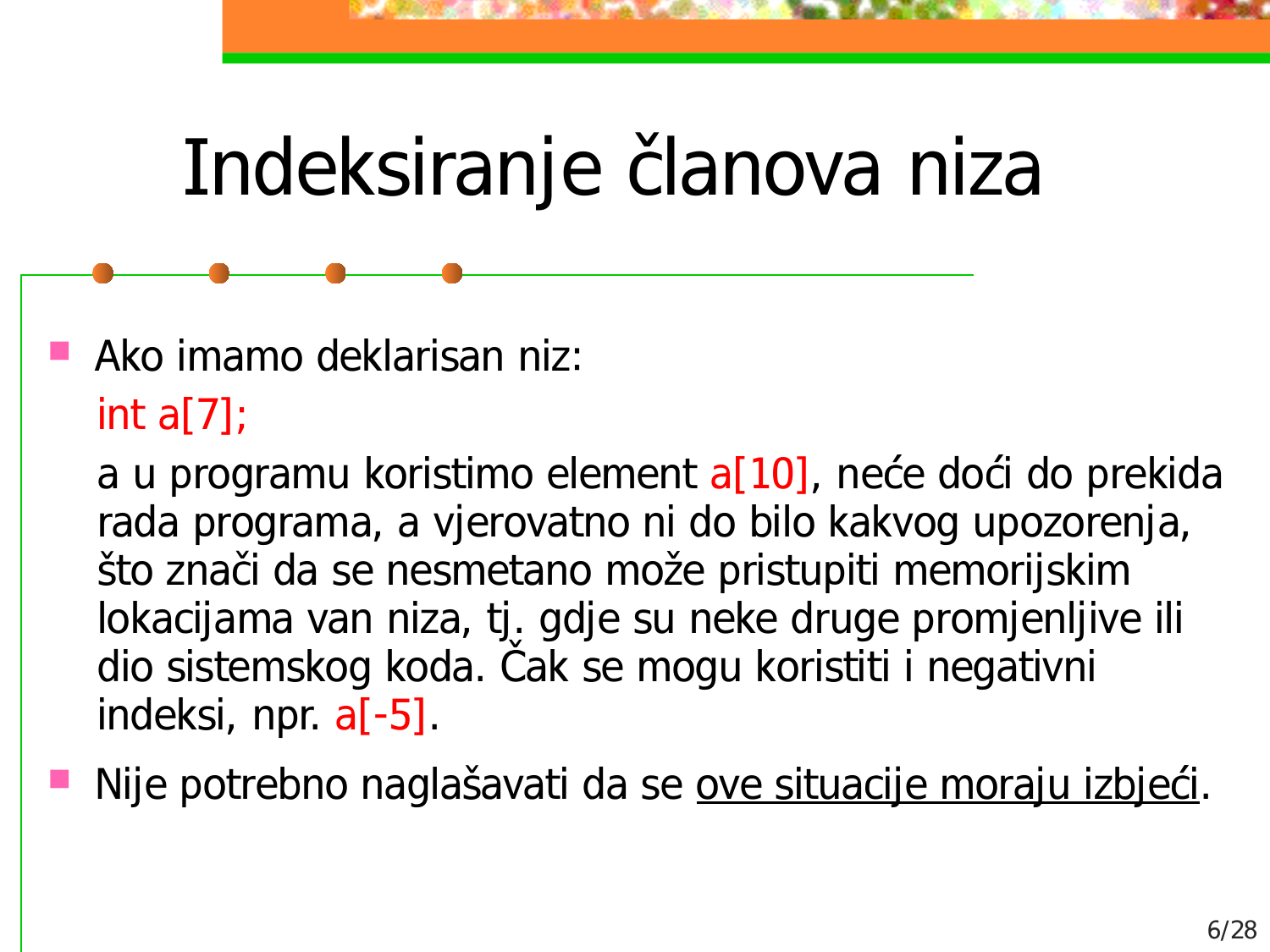

# Indeksiranje članova niza
Ako imamo deklarisan niz:
int a[7];
a u programu koristimo element a[10], neće doći do prekida rada programa, a vjerovatno ni do bilo kakvog upozorenja, što znači da se nesmetano može pristupiti memorijskim lokacijama van niza, tj. gdje su neke druge promjenljive ili dio sistemskog koda. Čak se mogu koristiti i negativni indeksi, npr. a[-5].
Nije potrebno naglašavati da se ove situacije moraju izbjeći.

6/28